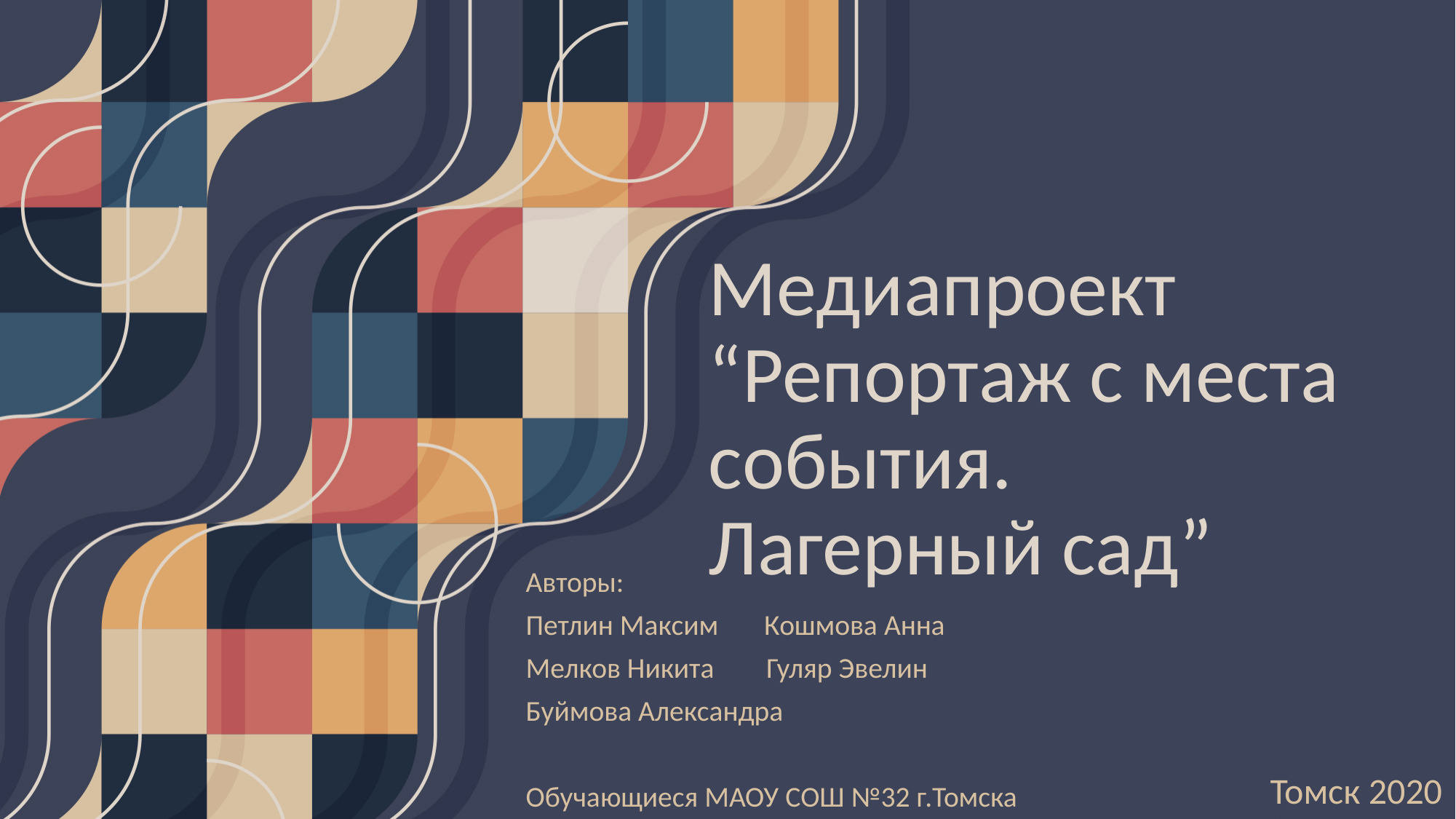

# Медиапроект “Репортаж с места события. Лагерный сад”
Авторы:
Петлин Максим       Кошмова Анна
Мелков Никита        Гуляр Эвелин
Буймова Александра

Обучающиеся МАОУ СОШ №32 г.Томска
Томск 2020